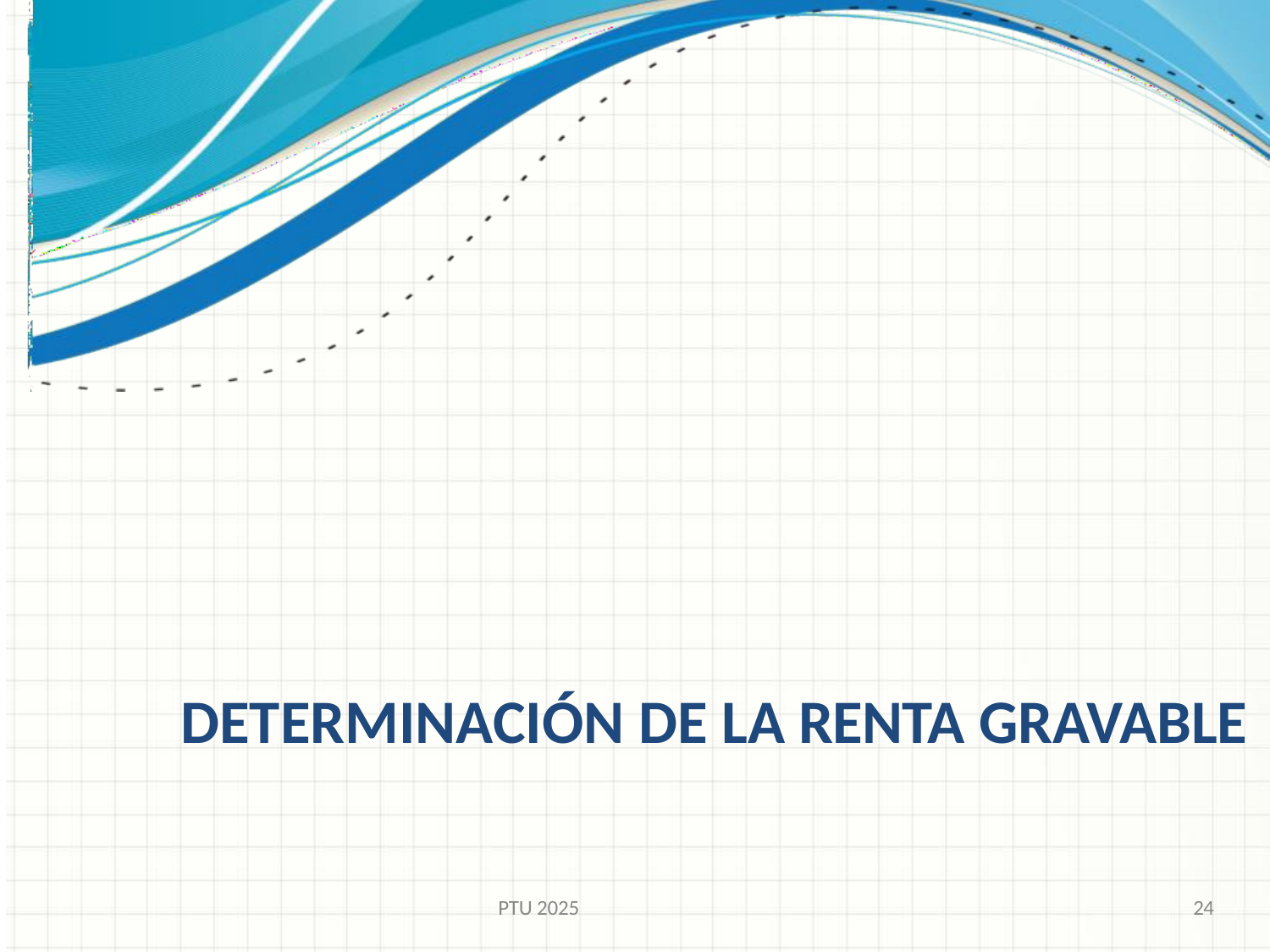

DETERMINACIÓN DE LA RENTA GRAVABLE
PTU 2025
24